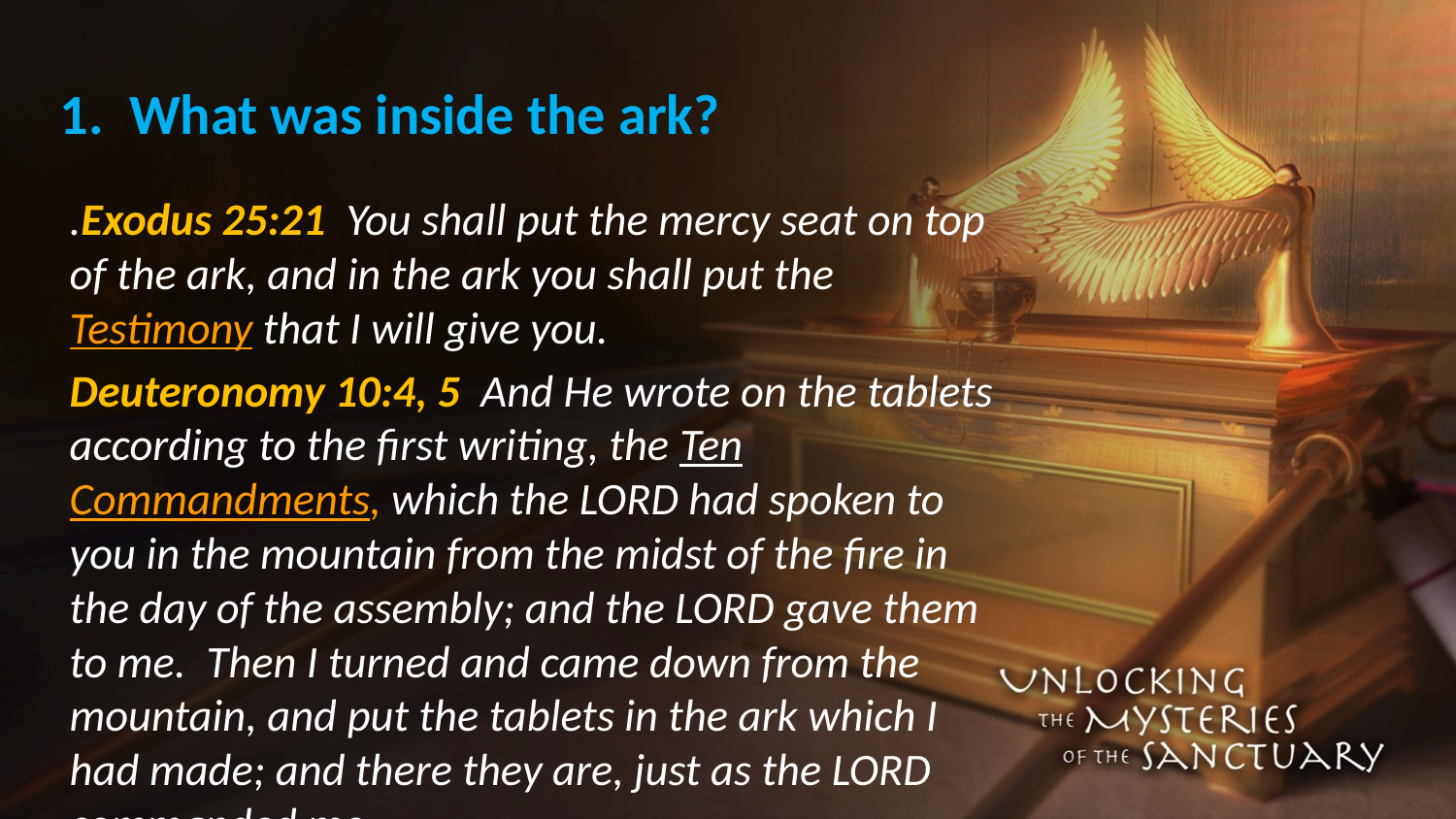

# 1.  What was inside the ark?
.Exodus 25:21  You shall put the mercy seat on top of the ark, and in the ark you shall put the Testimony that I will give you.
Deuteronomy 10:4, 5  And He wrote on the tablets according to the first writing, the Ten Commandments, which the LORD had spoken to you in the mountain from the midst of the fire in the day of the assembly; and the LORD gave them to me.  Then I turned and came down from the mountain, and put the tablets in the ark which I had made; and there they are, just as the LORD commanded me.